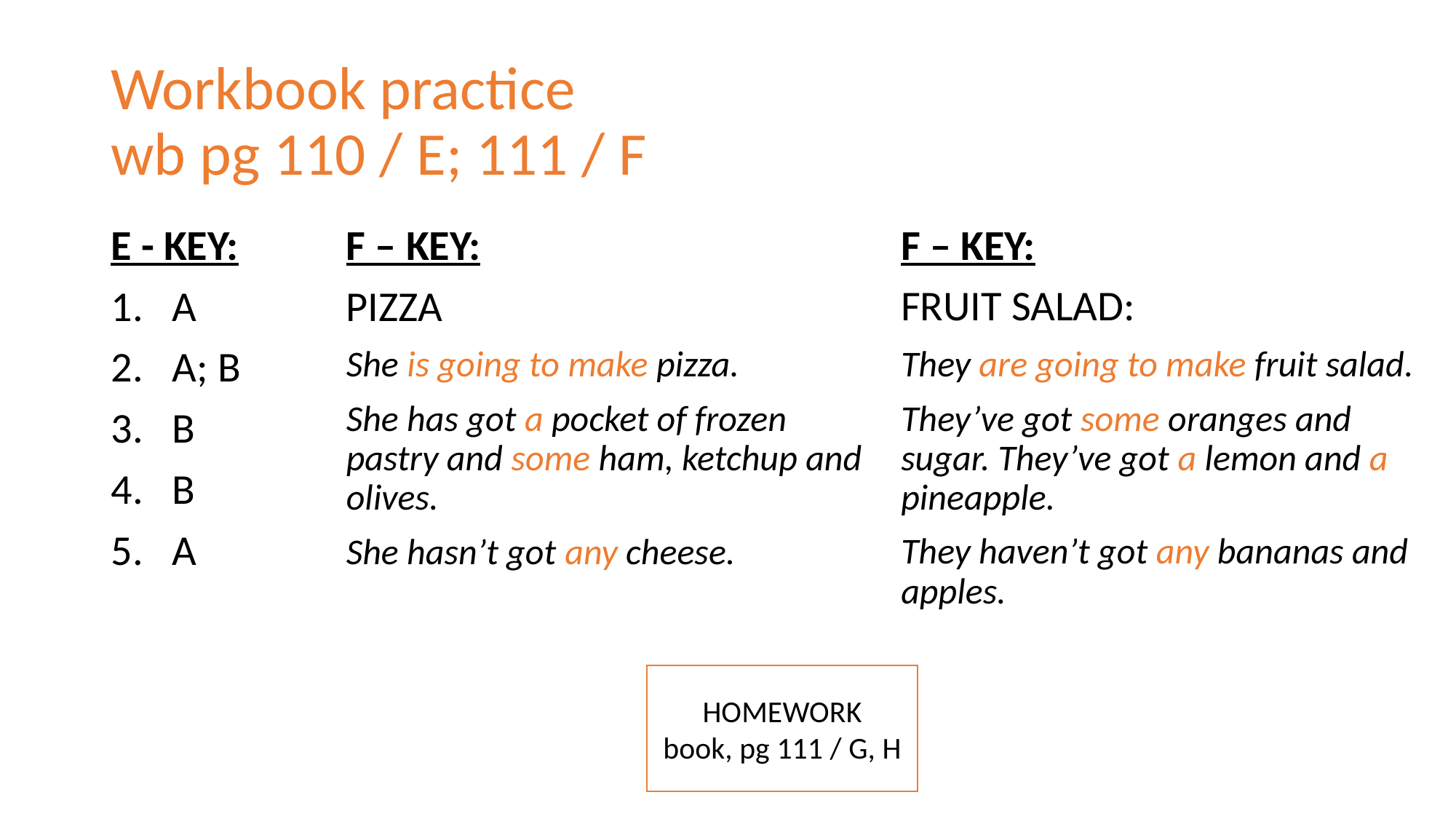

# Workbook practice wb pg 110 / E; 111 / F
E - KEY:
A
A; B
B
B
A
F – KEY:
PIZZA
She is going to make pizza.
She has got a pocket of frozen pastry and some ham, ketchup and olives.
She hasn’t got any cheese.

F – KEY:
FRUIT SALAD:
They are going to make fruit salad.
They’ve got some oranges and sugar. They’ve got a lemon and a pineapple.
They haven’t got any bananas and apples.
HOMEWORK
book, pg 111 / G, H